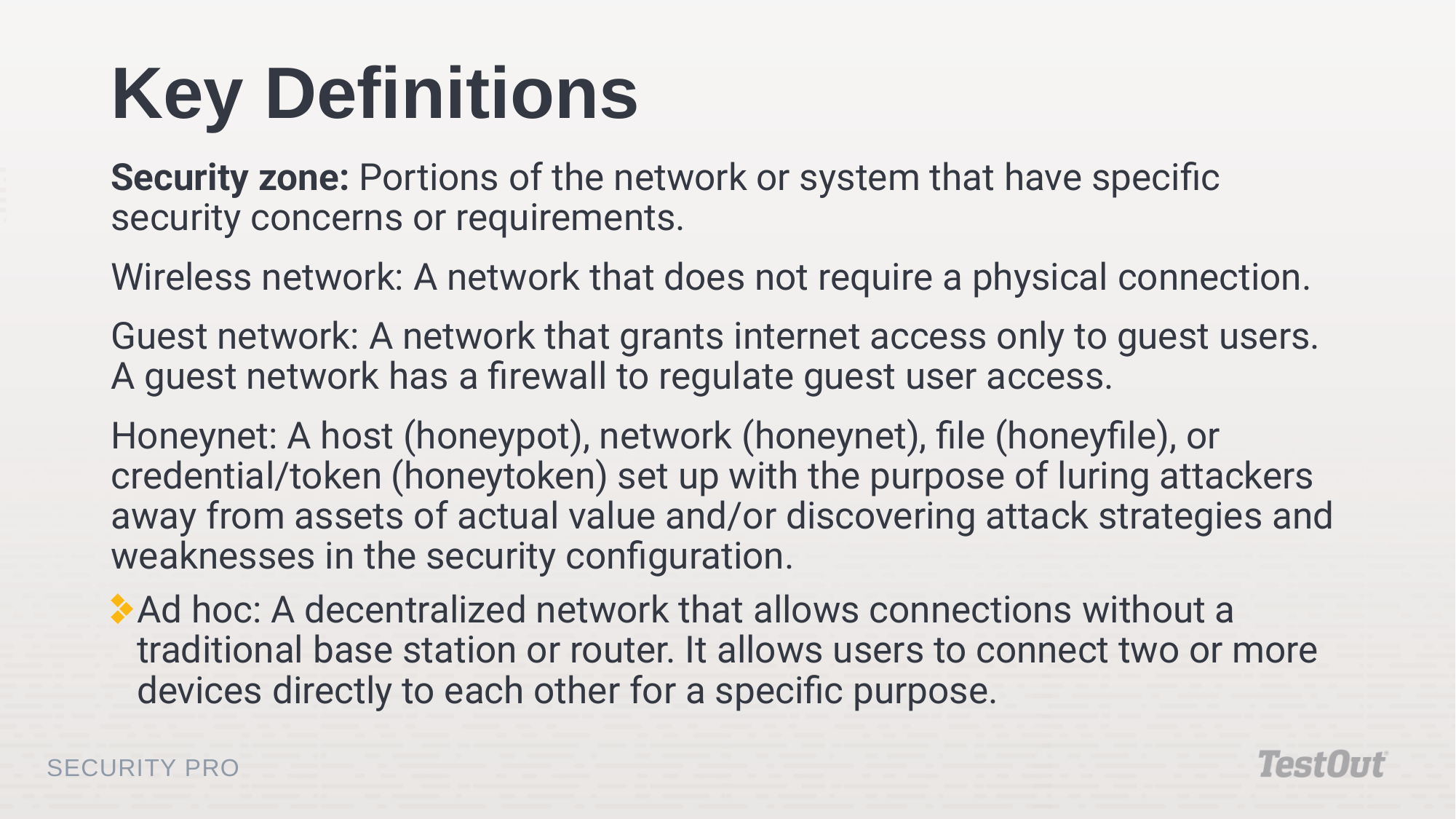

# Key Definitions
Security zone: Portions of the network or system that have specific security concerns or requirements.
Wireless network: A network that does not require a physical connection.
Guest network: A network that grants internet access only to guest users. A guest network has a firewall to regulate guest user access.
Honeynet: A host (honeypot), network (honeynet), file (honeyfile), or credential/token (honeytoken) set up with the purpose of luring attackers away from assets of actual value and/or discovering attack strategies and weaknesses in the security configuration.
Ad hoc: A decentralized network that allows connections without a traditional base station or router. It allows users to connect two or more devices directly to each other for a specific purpose.
Security Pro